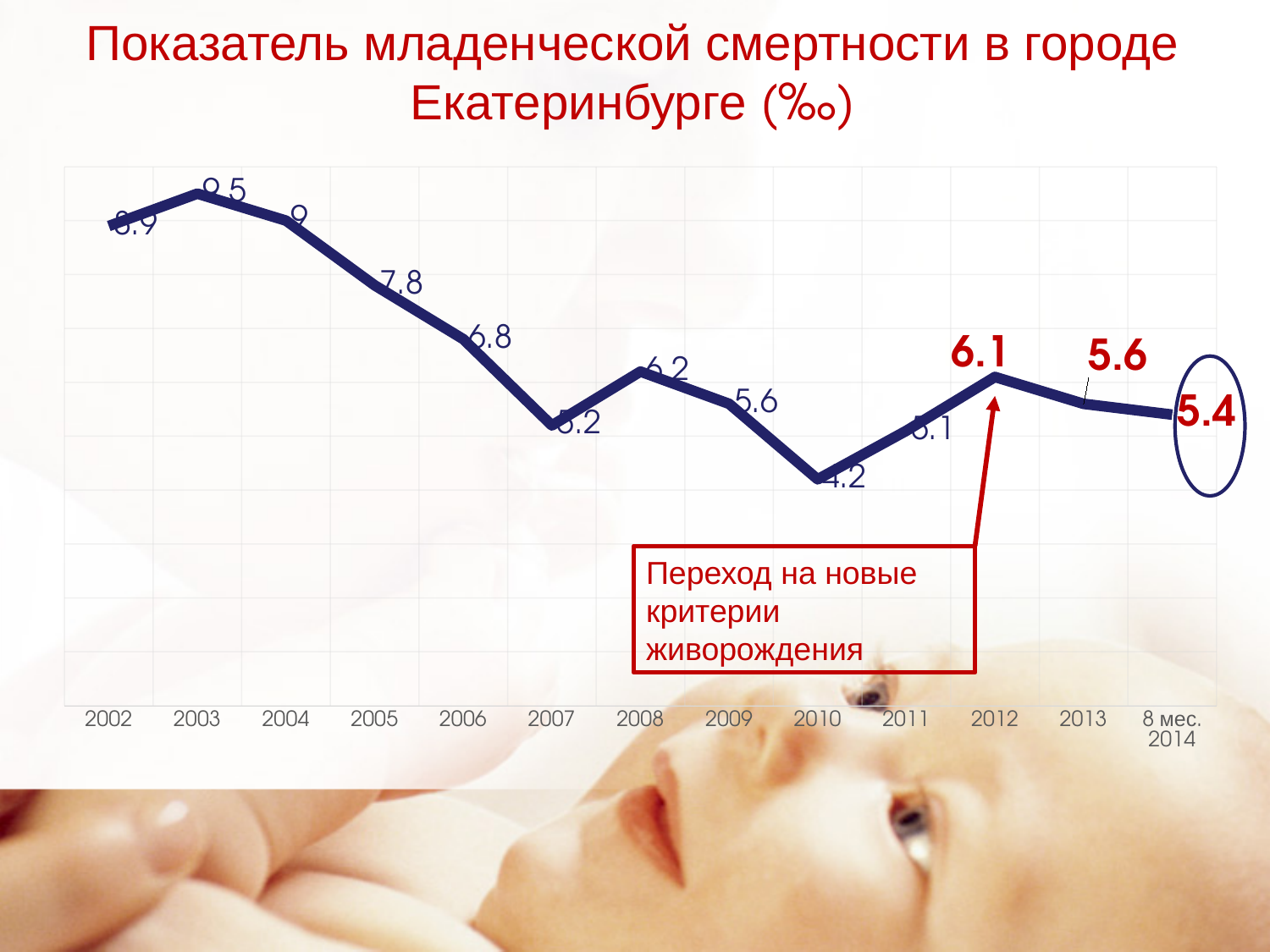

# Показатель младенческой смертности в городе Екатеринбурге (‰)

### Chart

| Category | МС |
|---|---|
| 2002 | 8.9 |
| 2003 | 9.5 |
| 2004 | 9.0 |
| 2005 | 7.8 |
| 2006 | 6.8 |
| 2007 | 5.2 |
| 2008 | 6.2 |
| 2009 | 5.6 |
| 2010 | 4.2 |
| 2011 | 5.1 |
| 2012 | 6.1 |
| 2013 | 5.6 |
| 8 мес. 2014 | 5.4 |
Переход на новые критерии живорождения